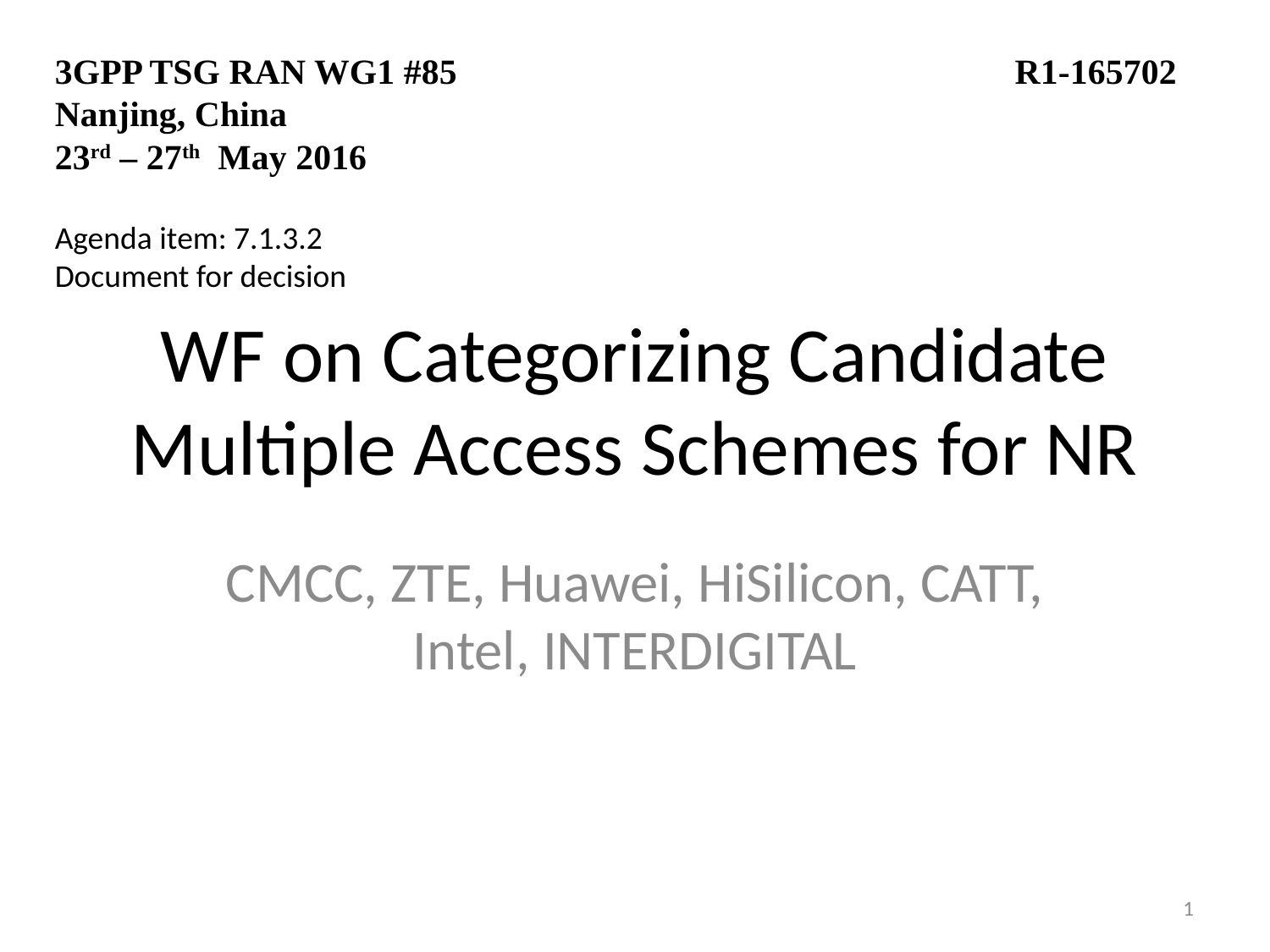

3GPP TSG RAN WG1 #85				        R1-165702
Nanjing, China
23rd – 27th  May 2016
Agenda item: 7.1.3.2
Document for decision
# WF on Categorizing Candidate Multiple Access Schemes for NR
CMCC, ZTE, Huawei, HiSilicon, CATT, Intel, INTERDIGITAL
1